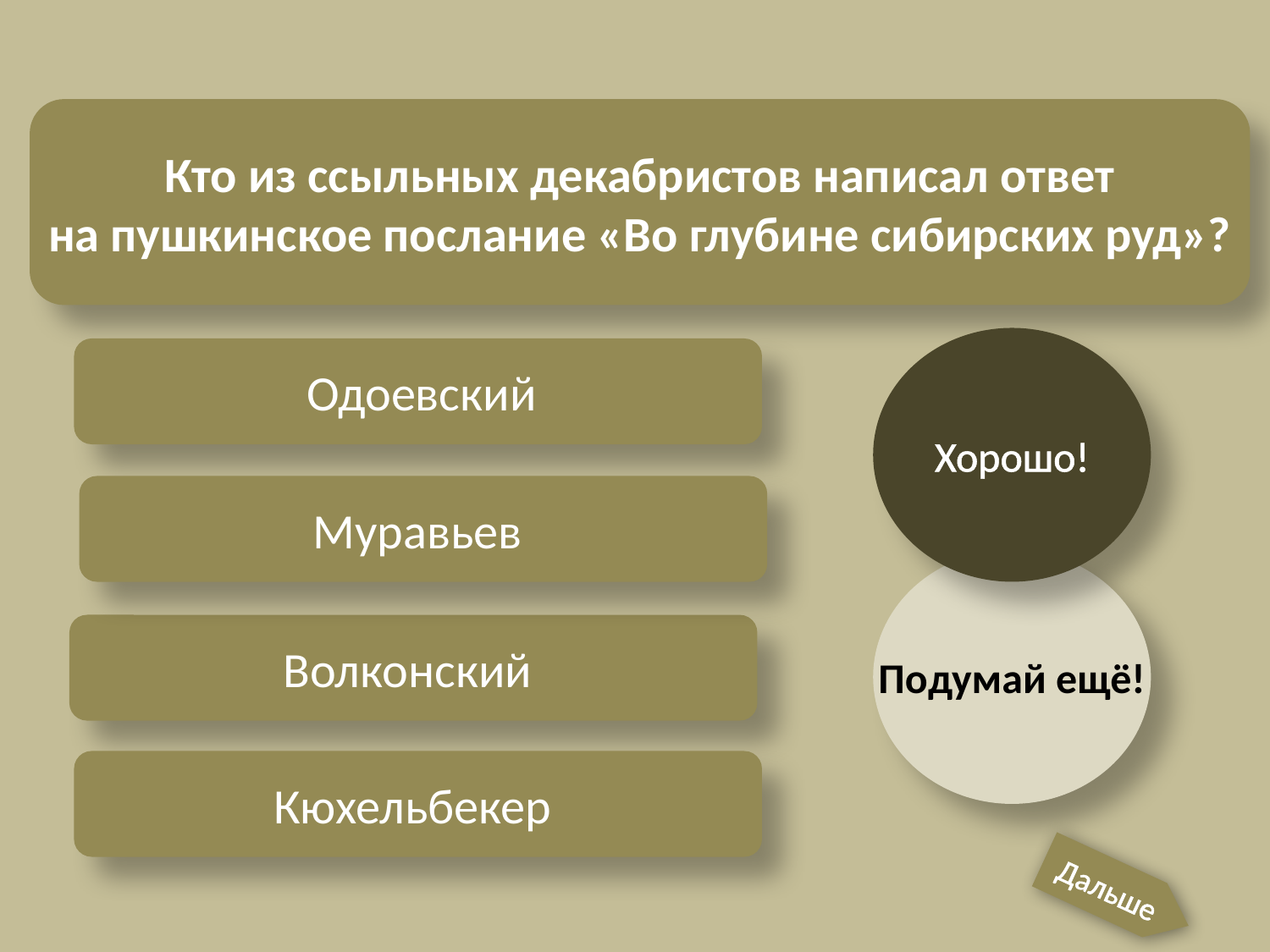

Кто из ссыльных декабристов написал ответ
 на пушкинское послание «Во глубине сибирских руд»?
Хорошо!
 Одоевский
Муравьев
Подумай ещё!
Волконский
Кюхельбекер
Дальше